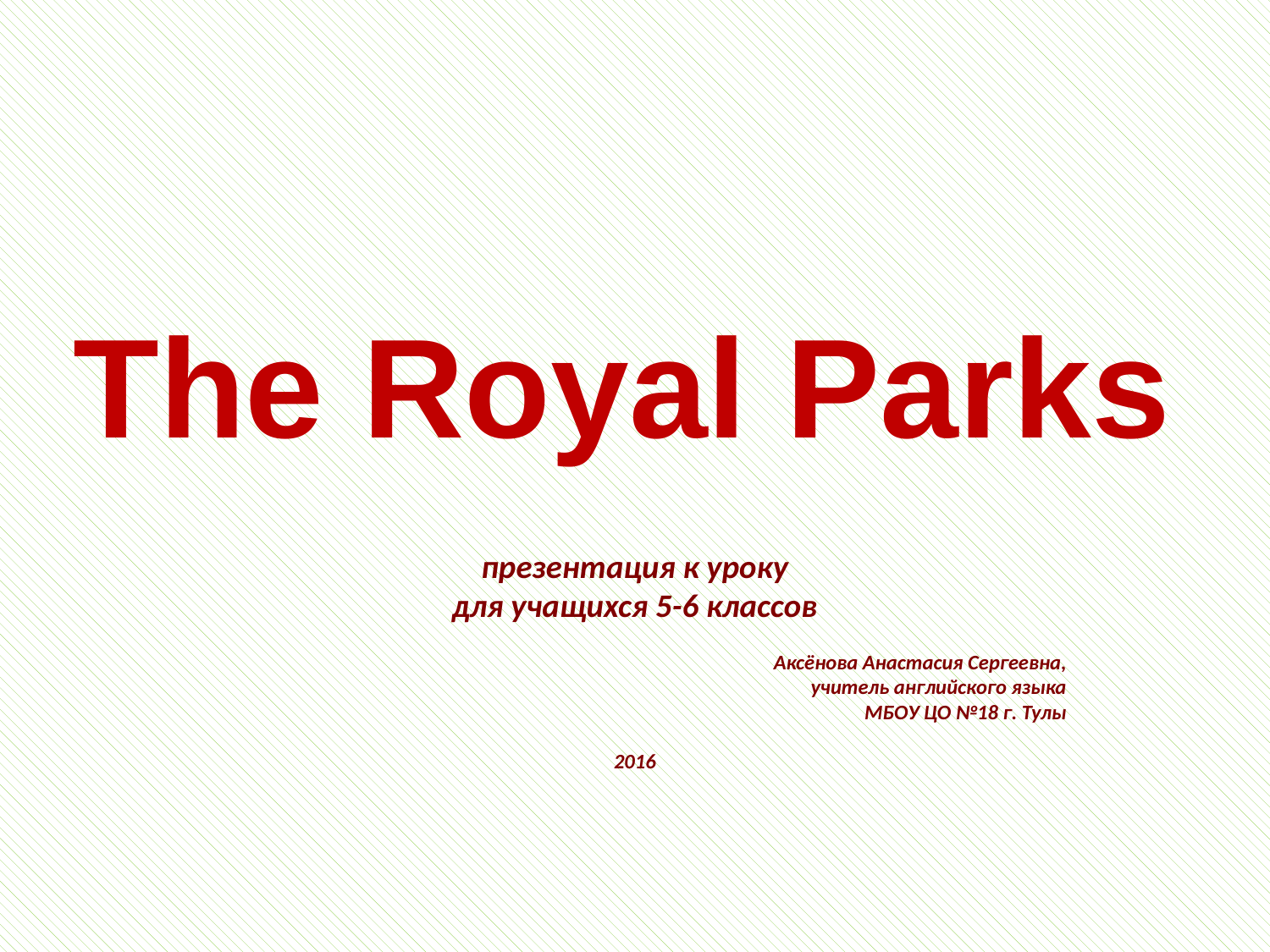

# The Royal Parks
презентация к уроку
для учащихся 5-6 классов

Аксёнова Анастасия Сергеевна,
учитель английского языка
МБОУ ЦО №18 г. Тулы

2016